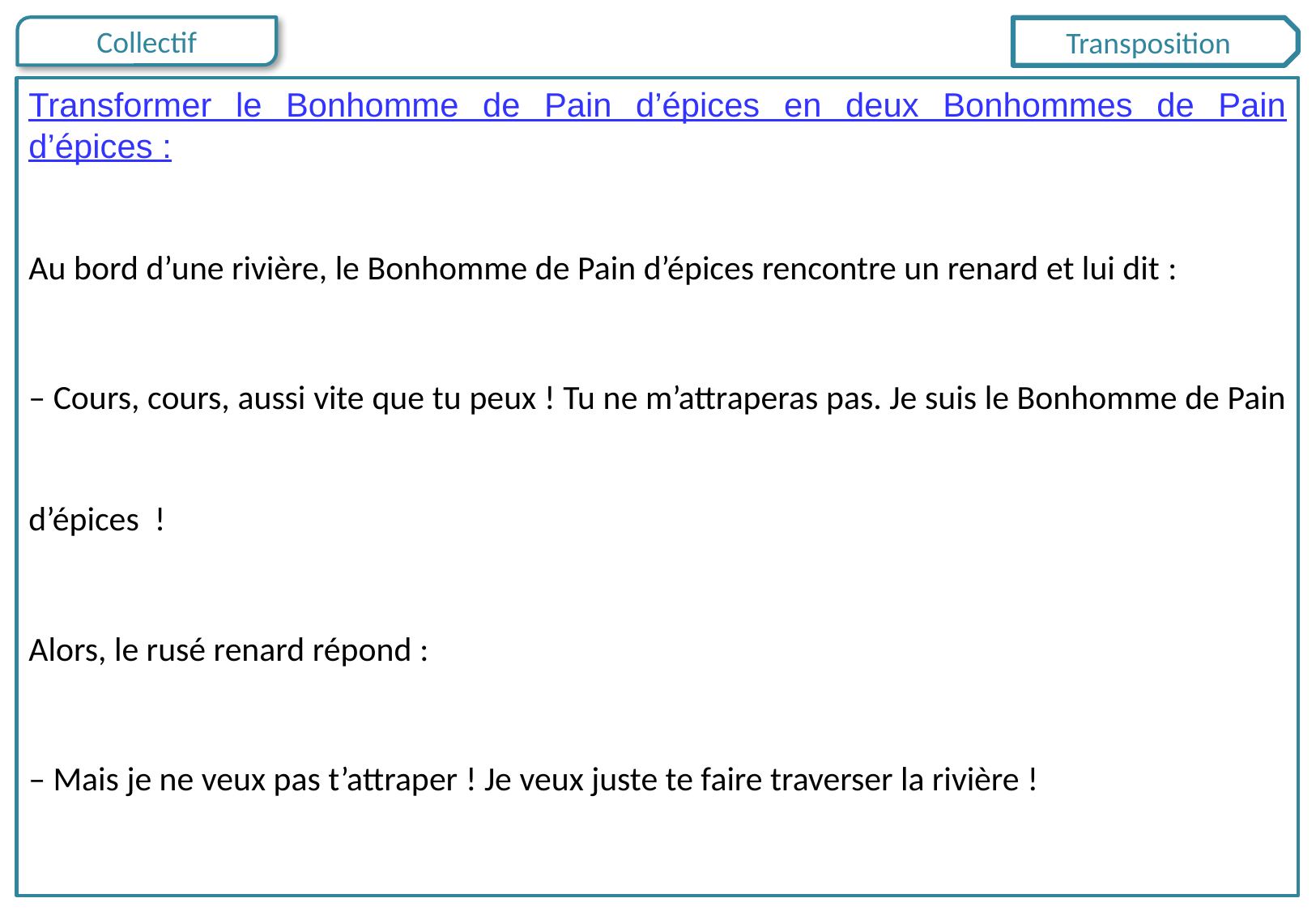

Transposition
Transformer le Bonhomme de Pain d’épices en deux Bonhommes de Pain d’épices :
Au bord d’une rivière, le Bonhomme de Pain d’épices rencontre un renard et lui dit :
– Cours, cours, aussi vite que tu peux ! Tu ne m’attraperas pas. Je suis le Bonhomme de Pain d’épices  !
Alors, le rusé renard répond :
– Mais je ne veux pas t’attraper ! Je veux juste te faire traverser la rivière !